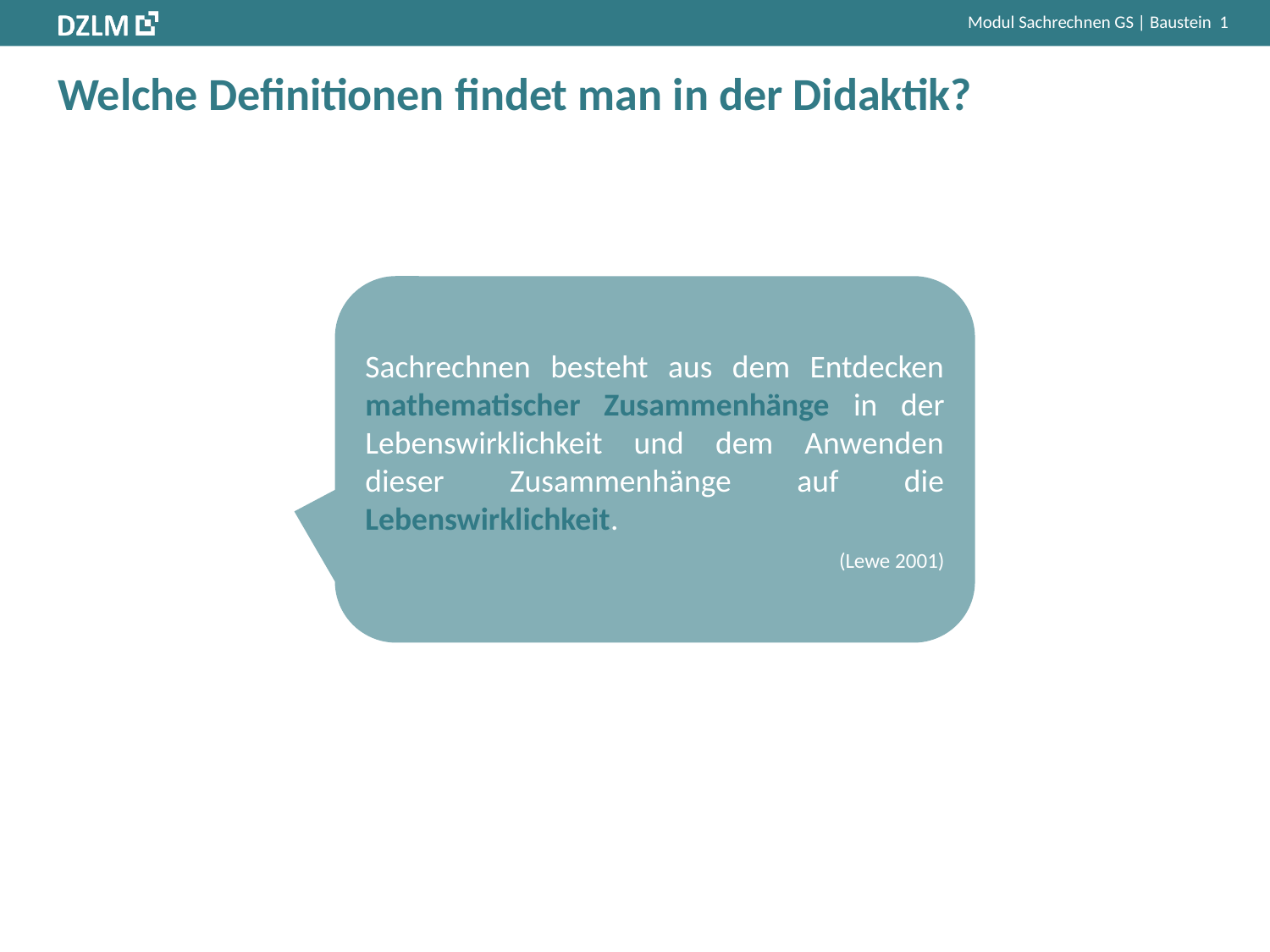

# Welche Definitionen findet man in der Didaktik?

Sachrechnen besteht aus dem Entdecken mathematischer Zusammenhänge in der Lebenswirklichkeit und dem Anwenden dieser Zusammenhänge auf die Lebenswirklichkeit.
(Lewe 2001)